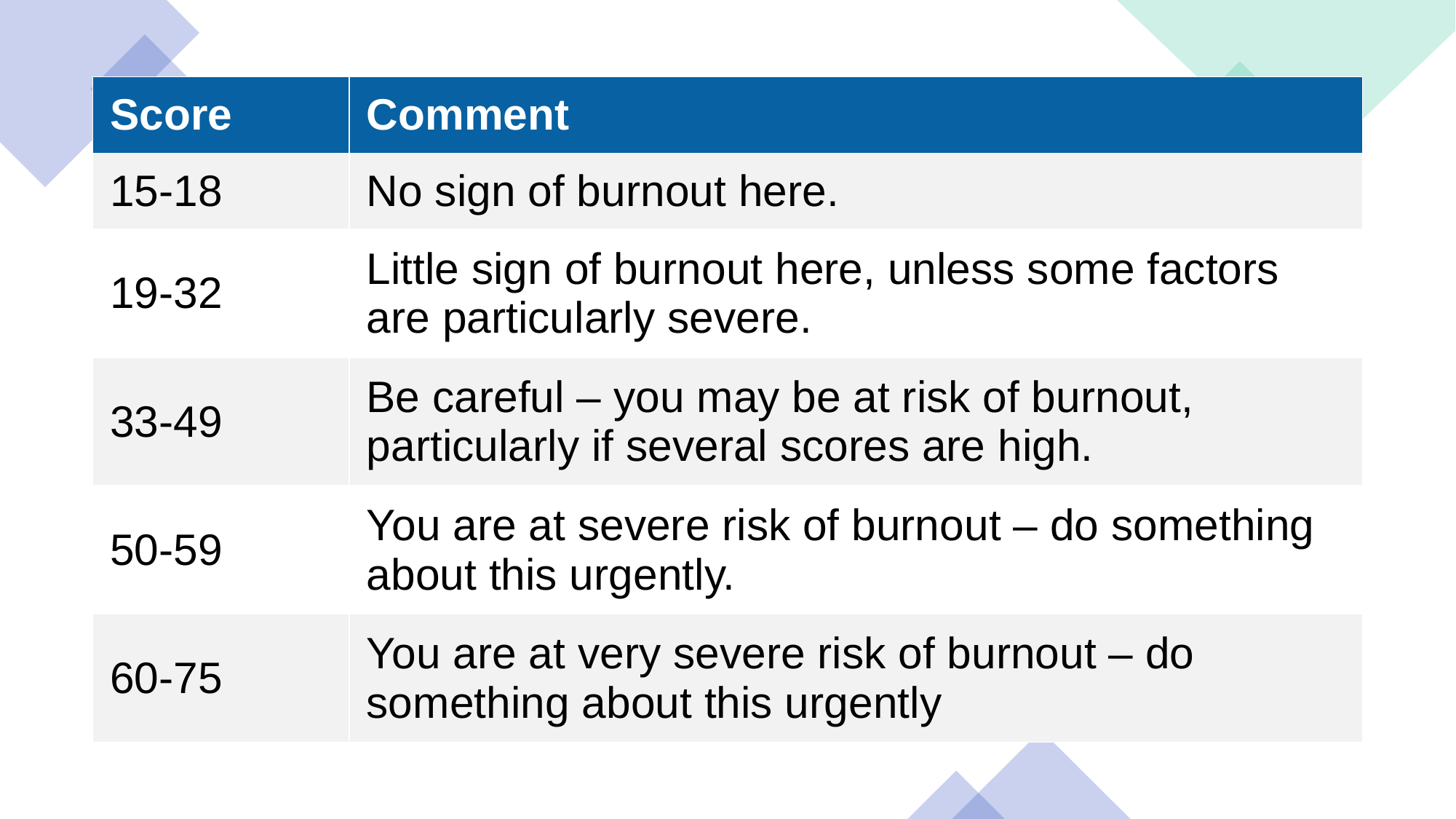

| Score | Comment |
| --- | --- |
| 15-18 | No sign of burnout here. |
| 19-32 | Little sign of burnout here, unless some factors are particularly severe. |
| 33-49 | Be careful – you may be at risk of burnout, particularly if several scores are high. |
| 50-59 | You are at severe risk of burnout – do something about this urgently. |
| 60-75 | You are at very severe risk of burnout – do something about this urgently |